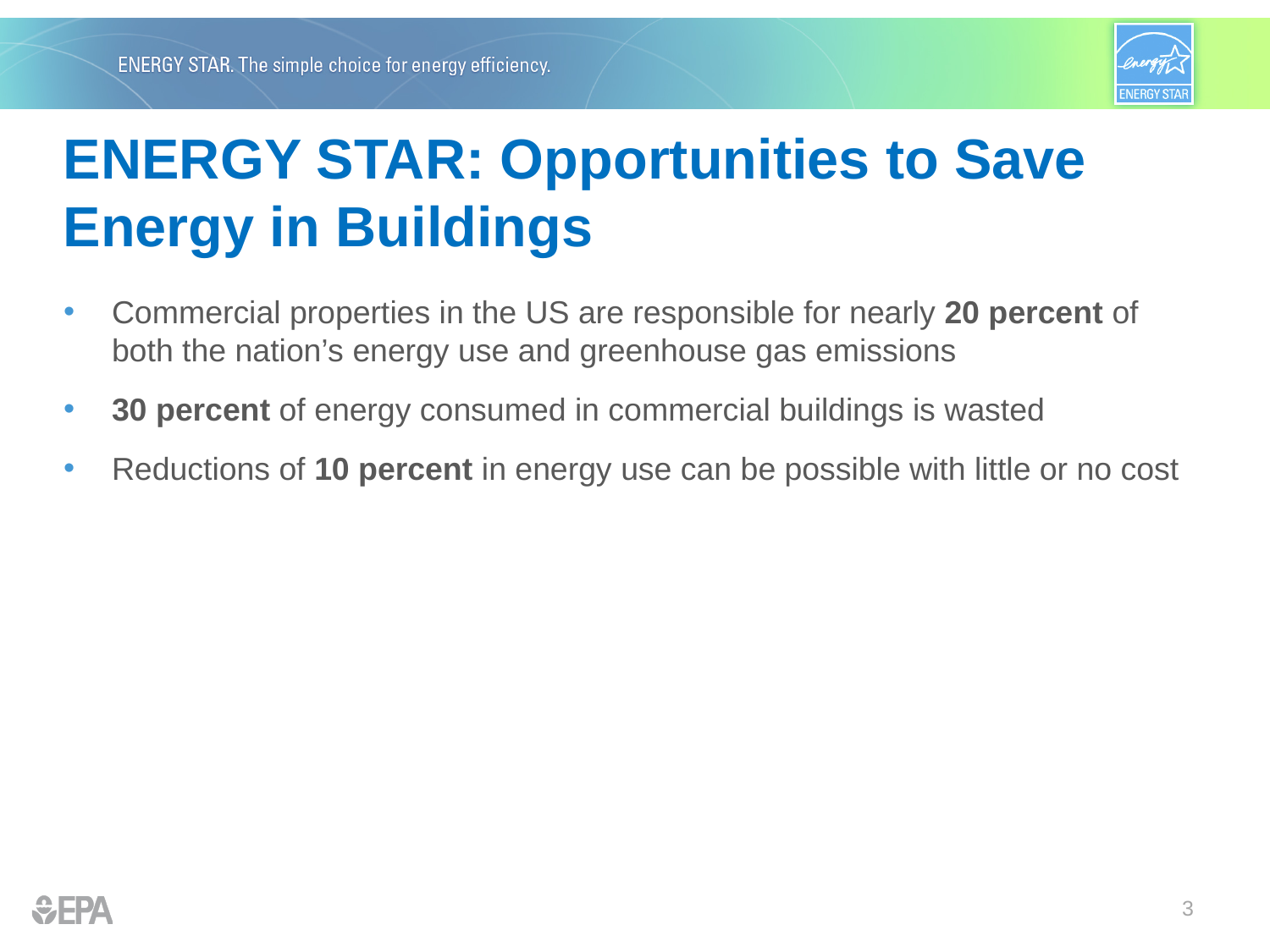

ENERGY STAR: Opportunities to Save Energy in Buildings
Commercial properties in the US are responsible for nearly 20 percent of both the nation’s energy use and greenhouse gas emissions
30 percent of energy consumed in commercial buildings is wasted
Reductions of 10 percent in energy use can be possible with little or no cost

3